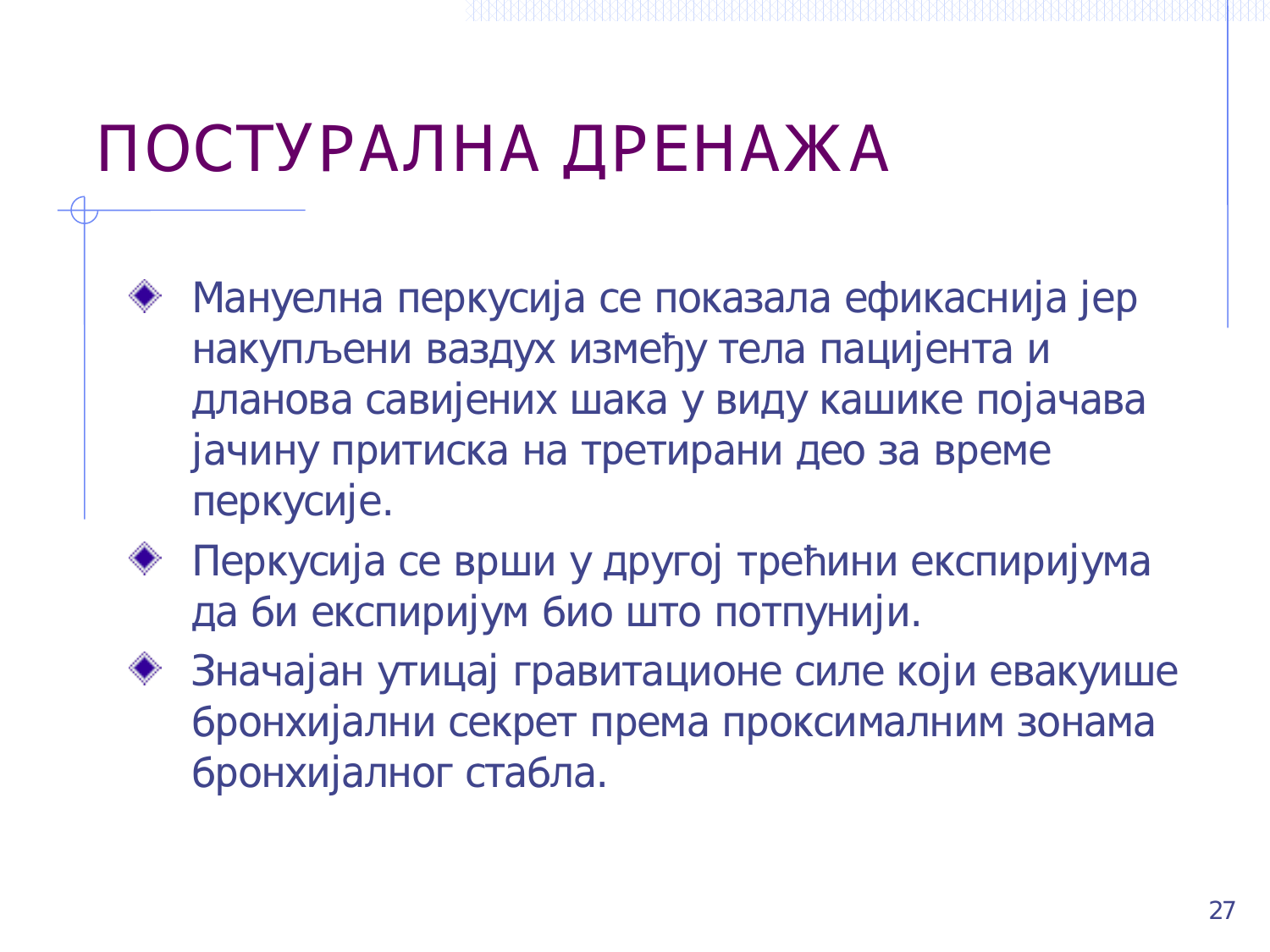

# ПОСТУРАЛНА ДРЕНАЖА
Мануелна перкусија се показала ефикаснија јер накупљени ваздух између тела пацијента и дланова савијених шака у виду кашике појачава јачину притиска на третирани део за време перкусије.
Перкусија се врши у другој трећини експиријума да би експиријум био што потпунији.
Значајан утицај гравитационе силе који евакуише бронхијални секрет према проксималним зонама бронхијалног стабла.

27